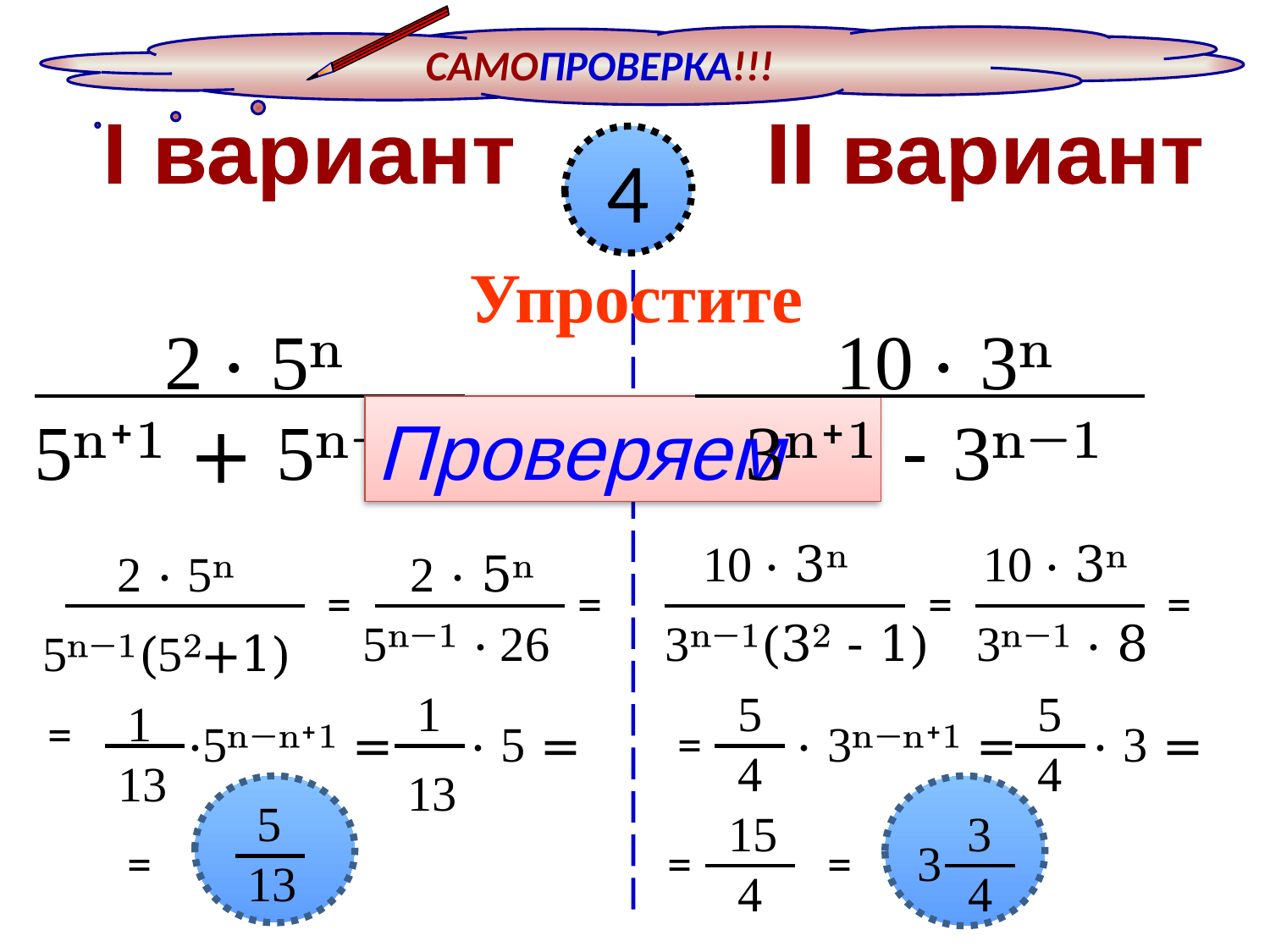

САМОПРОВЕРКА!!!
I вариант          II вариант
4
Упростите

     2 · 5ⁿ
10 · 3ⁿ
5ⁿ⁺¹ + 5ⁿ⁻¹
Проверяем
3ⁿ⁺¹ - 3ⁿ⁻¹
10 · 3ⁿ
10 · 3ⁿ
2 · 5ⁿ
2 · 5ⁿ
=
=
=
=
5ⁿ⁻¹ · 26
3ⁿ⁻¹(3² - 1)
3ⁿ⁻¹ · 8
5ⁿ⁻¹(5²+1)
1

5
5
1
=
·5ⁿ⁻ⁿ⁺¹ =
· 5 =
=
· 3ⁿ⁻ⁿ⁺¹ =
· 3 =
4
4
13
13

5
15
3
=
=
=
3
13
4
4